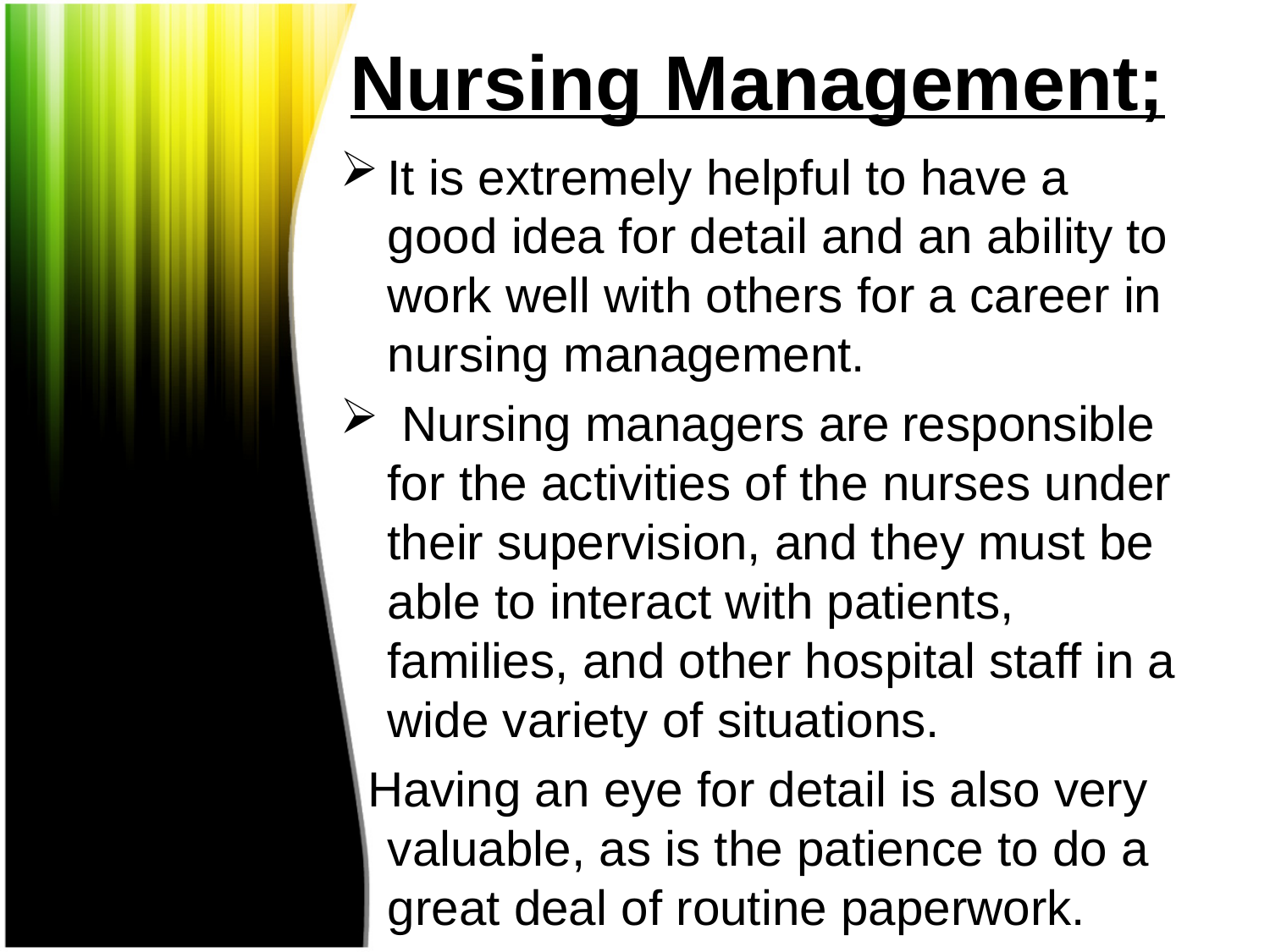

# Nursing Management;
It is extremely helpful to have a good idea for detail and an ability to work well with others for a career in nursing management.
 Nursing managers are responsible for the activities of the nurses under their supervision, and they must be able to interact with patients, families, and other hospital staff in a wide variety of situations.
  Having an eye for detail is also very valuable, as is the patience to do a great deal of routine paperwork.